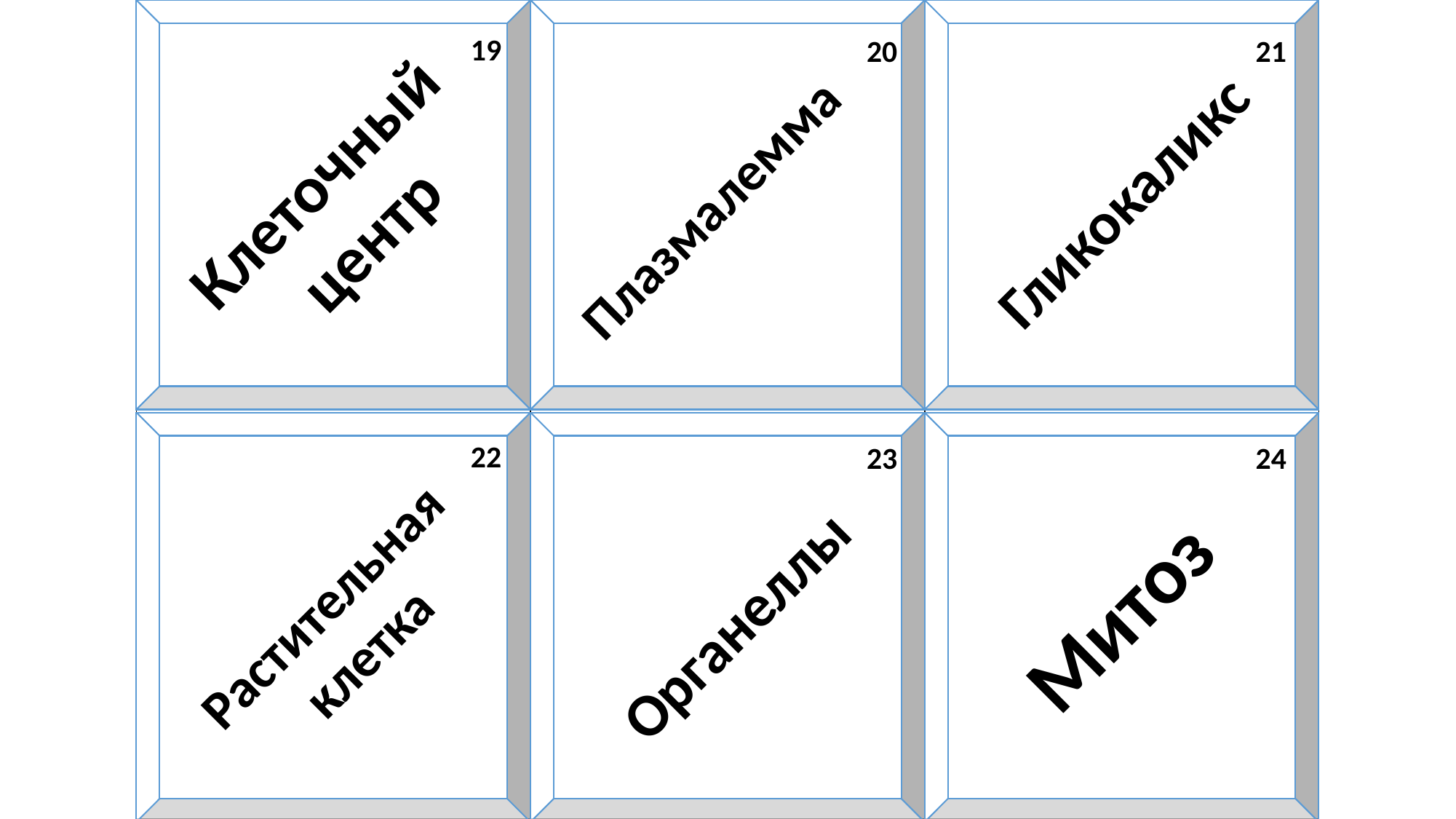

|  |  |  |
| --- | --- | --- |
|  |  |  |

19
20
21

Клеточный центр
Гликокаликс
Плазмалемма

22
23
24

Растительная клетка
Митоз
Органеллы